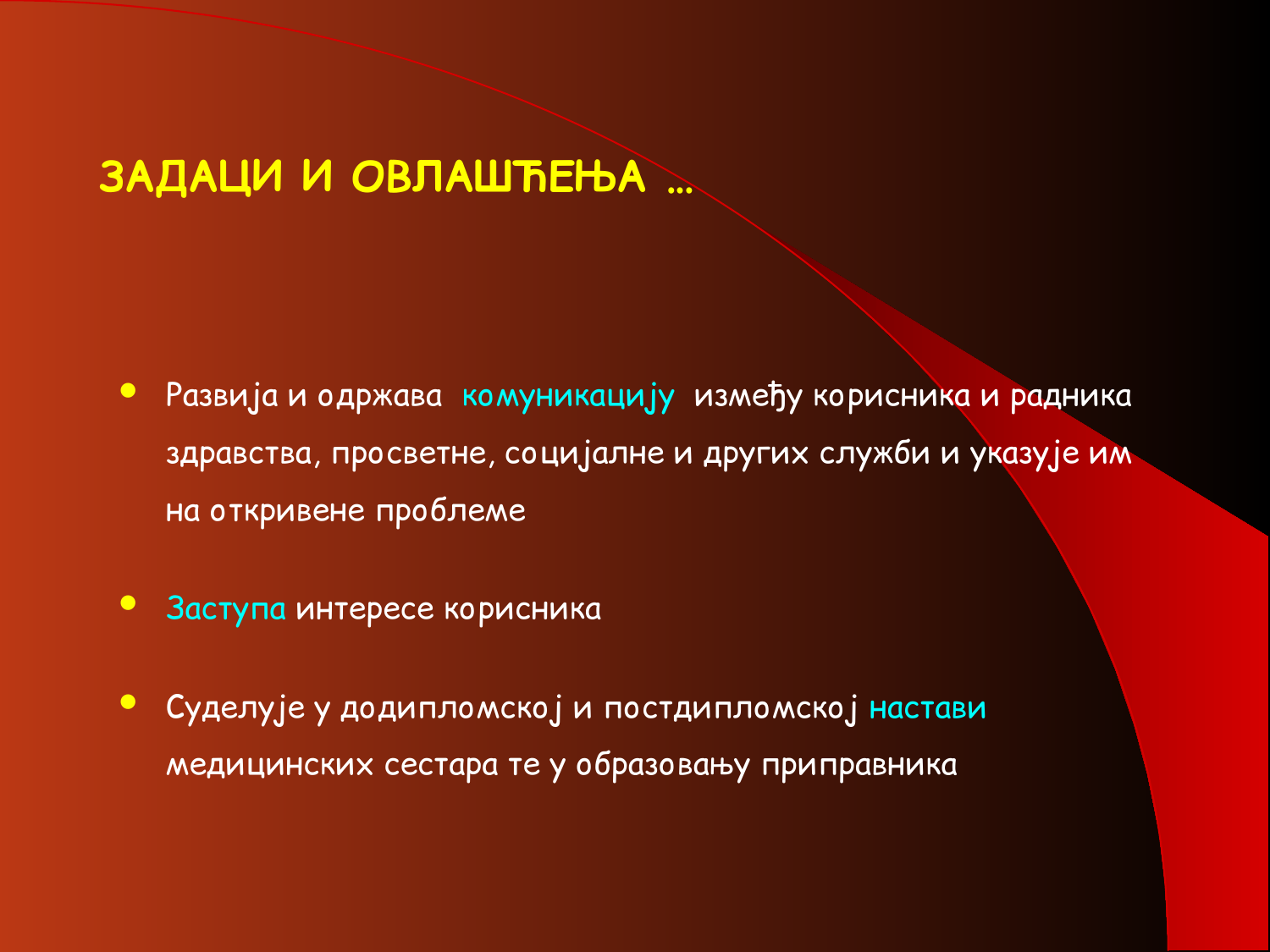

# ЗАДАЦИ И ОВЛАШЋЕЊА …
Развија и одржава  комуникацију  између корисника и радника здравства, просветне, социјалне и других служби и указује им на откривене проблеме

Заступа интересе корисника

Суделује у додипломској и постдипломској настави медицинских сестара те у образовању приправника